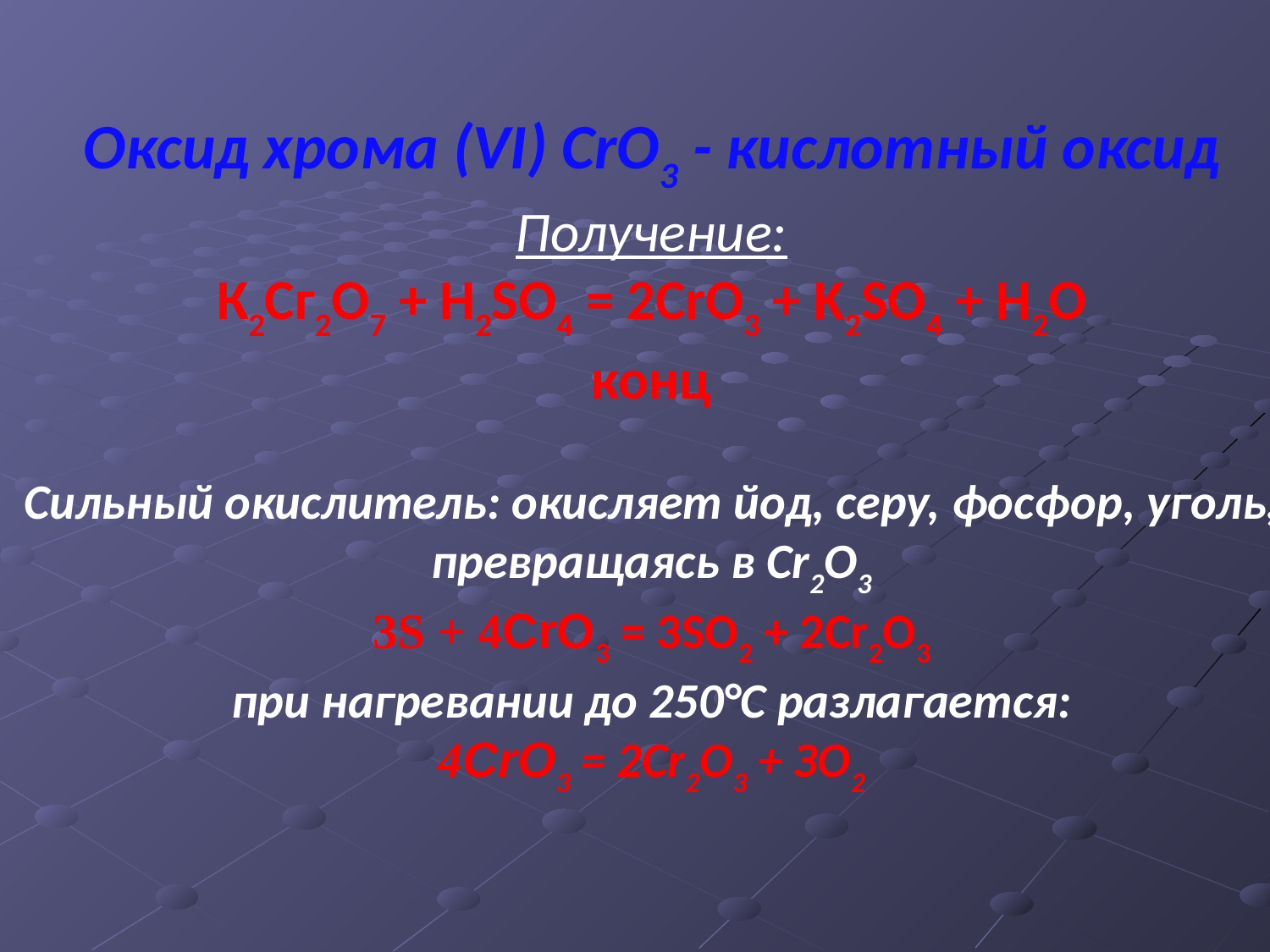

Оксид хрома (VI) СrО3 - кислотный оксид Получение:
К2Сг2О7 + H2SO4 = 2CrO3 + K2SO4 + Н2О
конц

Сильный окислитель: окисляет йод, серу, фосфор, уголь, превращаясь в Сr2О3
3S + 4СrО3 = 3SO2 + 2Cr2O3
при нагревании до 250°С разлагается:
4СrО3 = 2Сr2О3 + ЗО2